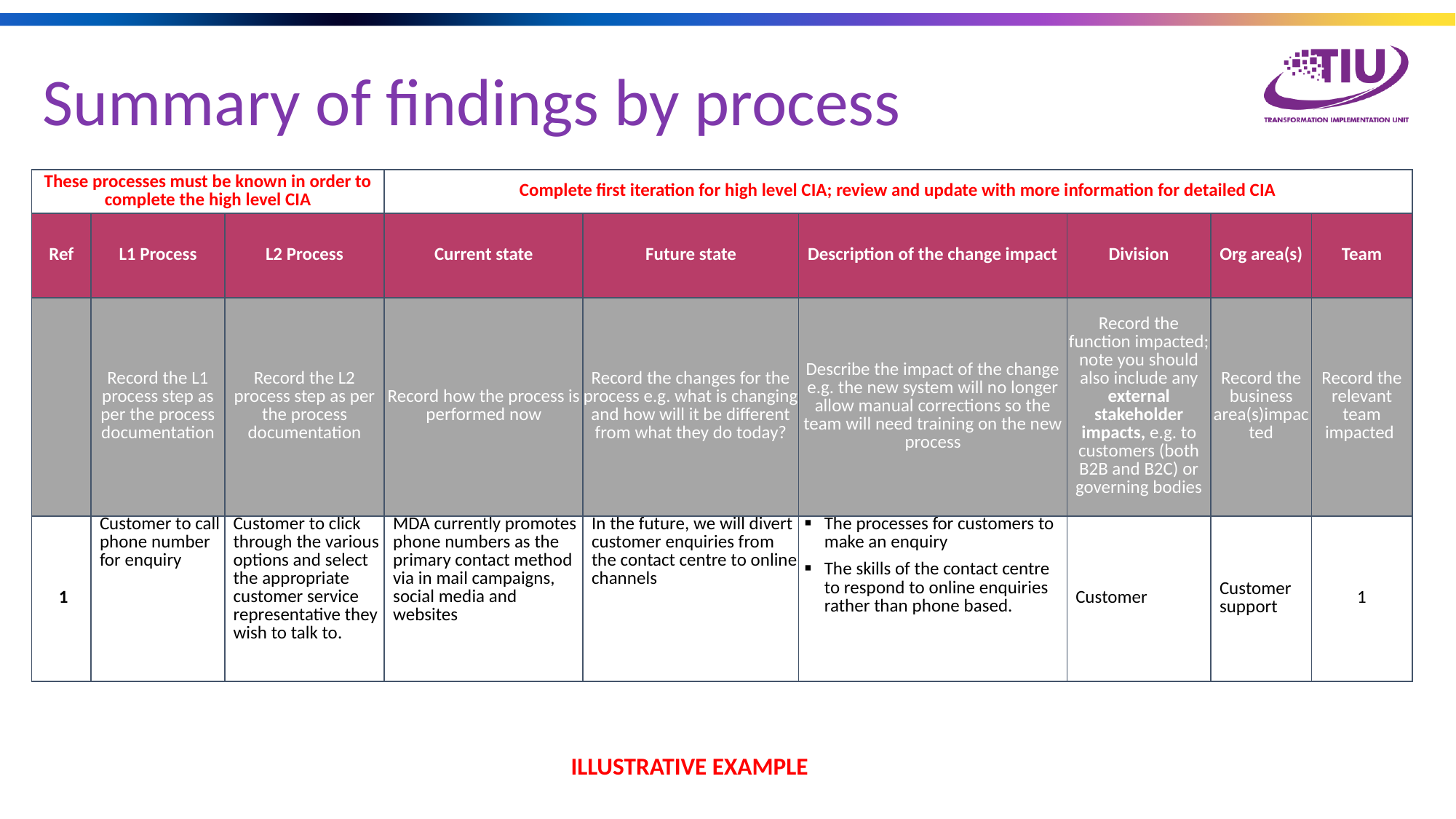

Summary of findings by process
| These processes must be known in order to complete the high level CIA |  |  | Complete first iteration for high level CIA; review and update with more information for detailed CIA |  |  |  |  |  |
| --- | --- | --- | --- | --- | --- | --- | --- | --- |
| Ref | L1 Process | L2 Process | Current state | Future state | Description of the change impact | Division | Org area(s) | Team |
|  | Record the L1 process step as per the process documentation | Record the L2 process step as per the process documentation | Record how the process is performed now | Record the changes for the process e.g. what is changing and how will it be different from what they do today? | Describe the impact of the change e.g. the new system will no longer allow manual corrections so the team will need training on the new process | Record the function impacted; note you should also include any external stakeholder impacts, e.g. to customers (both B2B and B2C) or governing bodies | Record the business area(s)impacted | Record the relevant team impacted |
| 1 | Customer to call phone number for enquiry | Customer to click through the various options and select the appropriate customer service representative they wish to talk to. | MDA currently promotes phone numbers as the primary contact method via in mail campaigns, social media and websites | In the future, we will divert customer enquiries from the contact centre to online channels | The processes for customers to make an enquiry The skills of the contact centre to respond to online enquiries rather than phone based. | Customer | Customer support | 1 |
ILLUSTRATIVE EXAMPLE